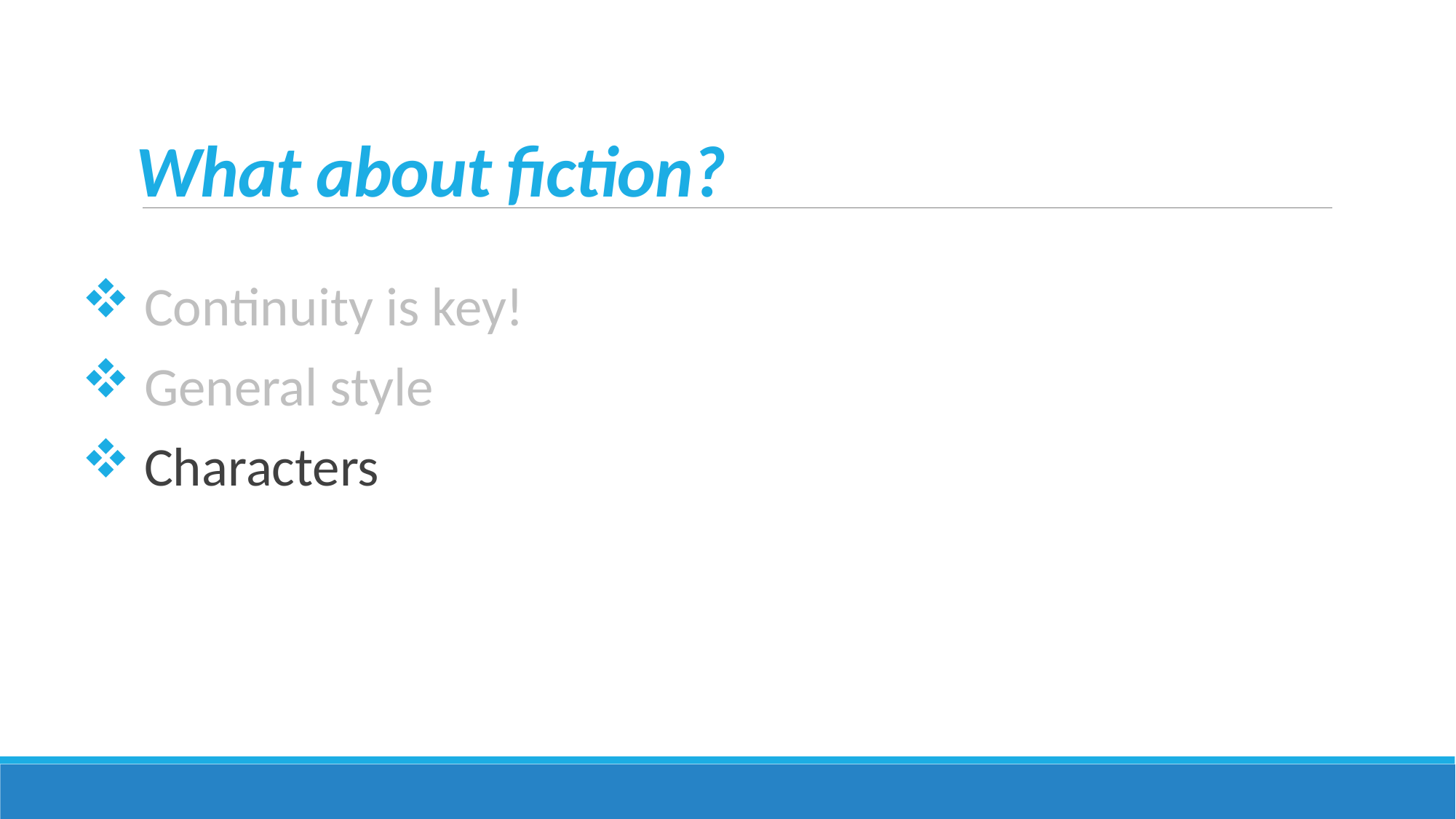

# What about fiction?
 Continuity is key!
 General style
 Characters